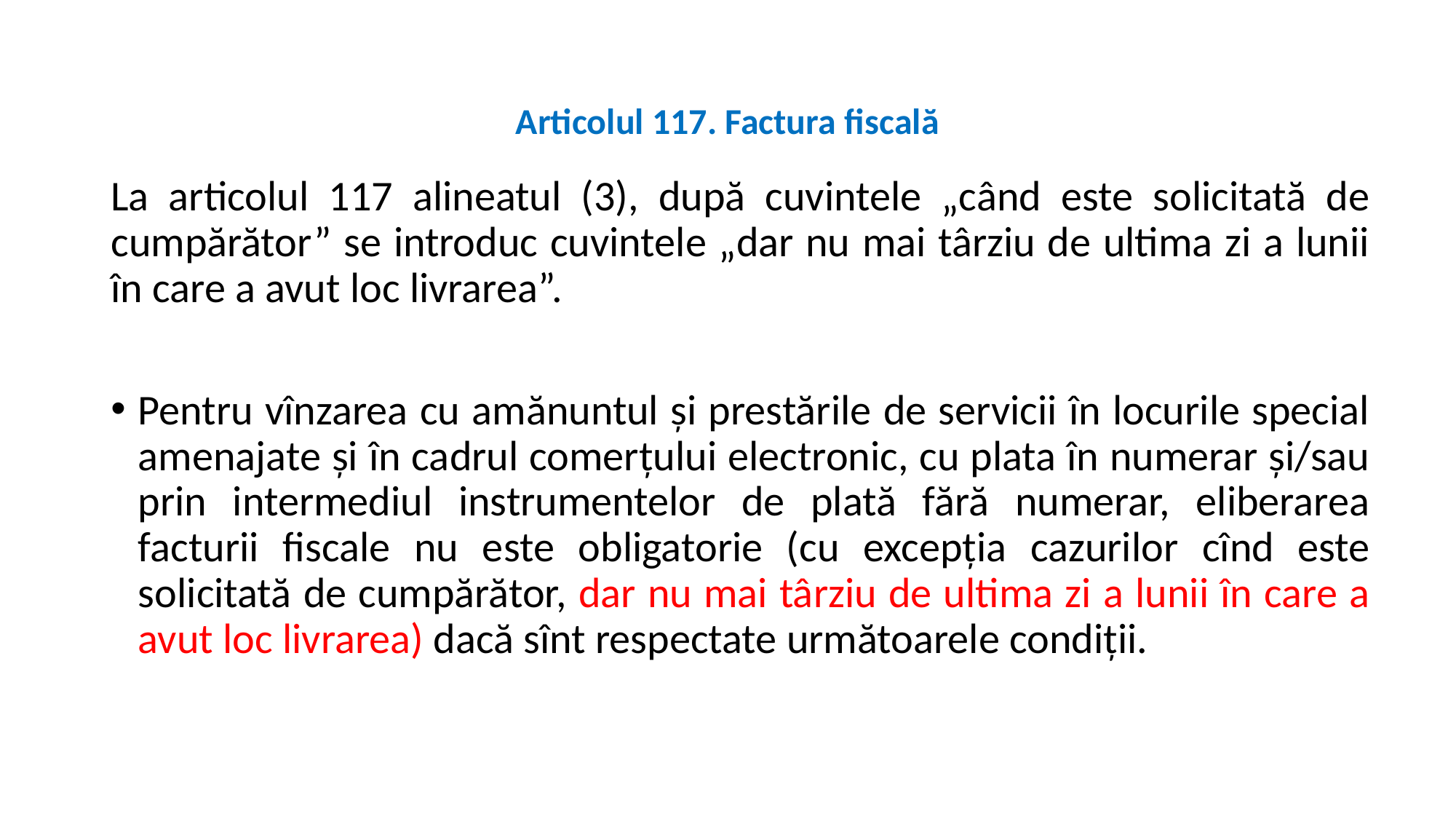

# Articolul 117. Factura fiscală
La articolul 117 alineatul (3), după cuvintele „când este solicitată de cumpărător” se introduc cuvintele „dar nu mai târziu de ultima zi a lunii în care a avut loc livrarea”.

Pentru vînzarea cu amănuntul şi prestările de servicii în locurile special amenajate şi în cadrul comerţului electronic, cu plata în numerar şi/sau prin intermediul instrumentelor de plată fără numerar, eliberarea facturii fiscale nu este obligatorie (cu excepţia cazurilor cînd este solicitată de cumpărător, dar nu mai târziu de ultima zi a lunii în care a avut loc livrarea) dacă sînt respectate următoarele condiţii.